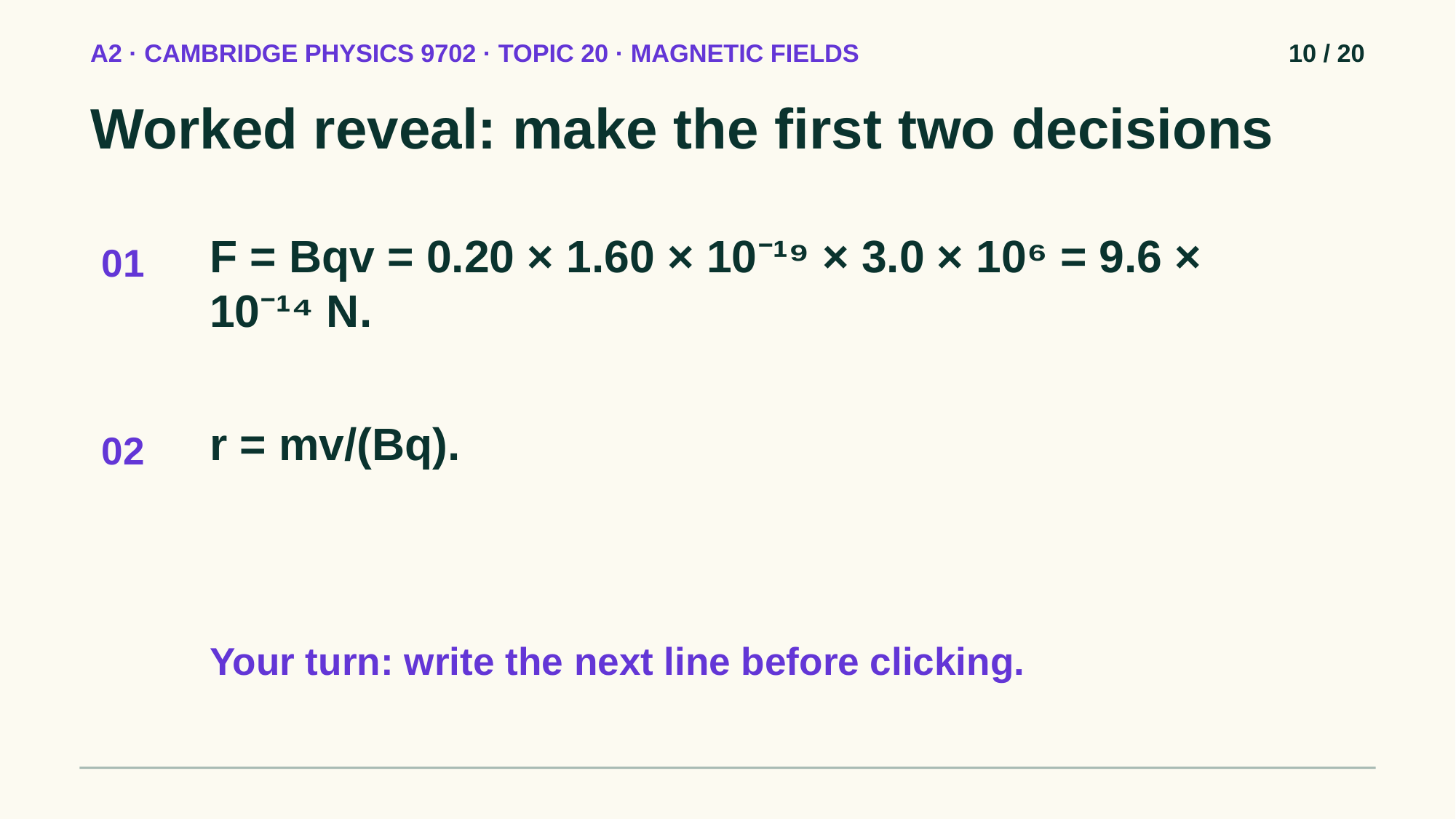

A2 · CAMBRIDGE PHYSICS 9702 · TOPIC 20 · MAGNETIC FIELDS
10 / 20
Worked reveal: make the first two decisions
F = Bqv = 0.20 × 1.60 × 10⁻¹⁹ × 3.0 × 10⁶ = 9.6 × 10⁻¹⁴ N.
01
r = mv/(Bq).
02
Your turn: write the next line before clicking.